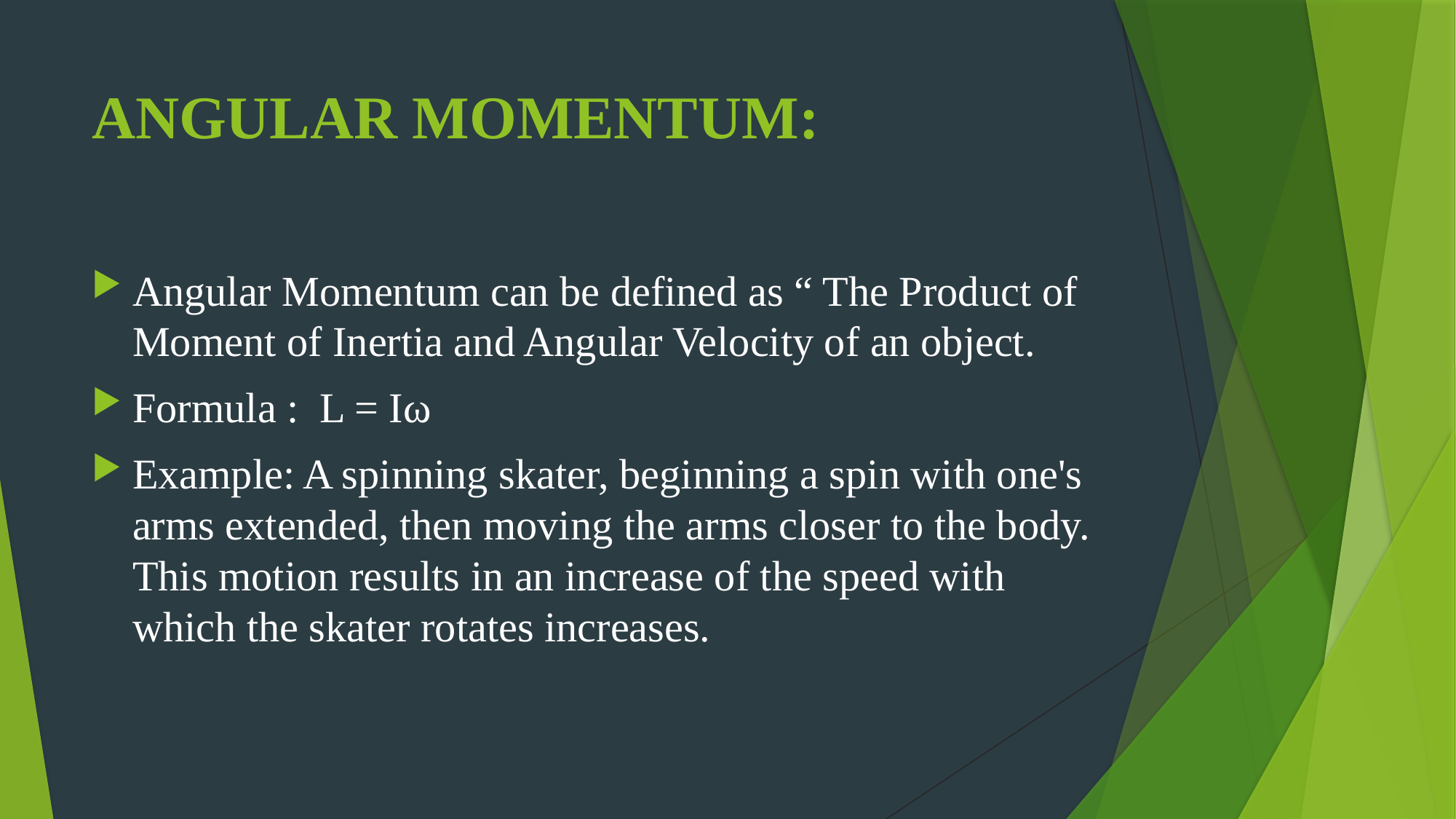

# ANGULAR MOMENTUM:
Angular Momentum can be defined as “ The Product of Moment of Inertia and Angular Velocity of an object.
Formula :  L = Iω
Example: A spinning skater, beginning a spin with one's arms extended, then moving the arms closer to the body. This motion results in an increase of the speed with which the skater rotates increases.